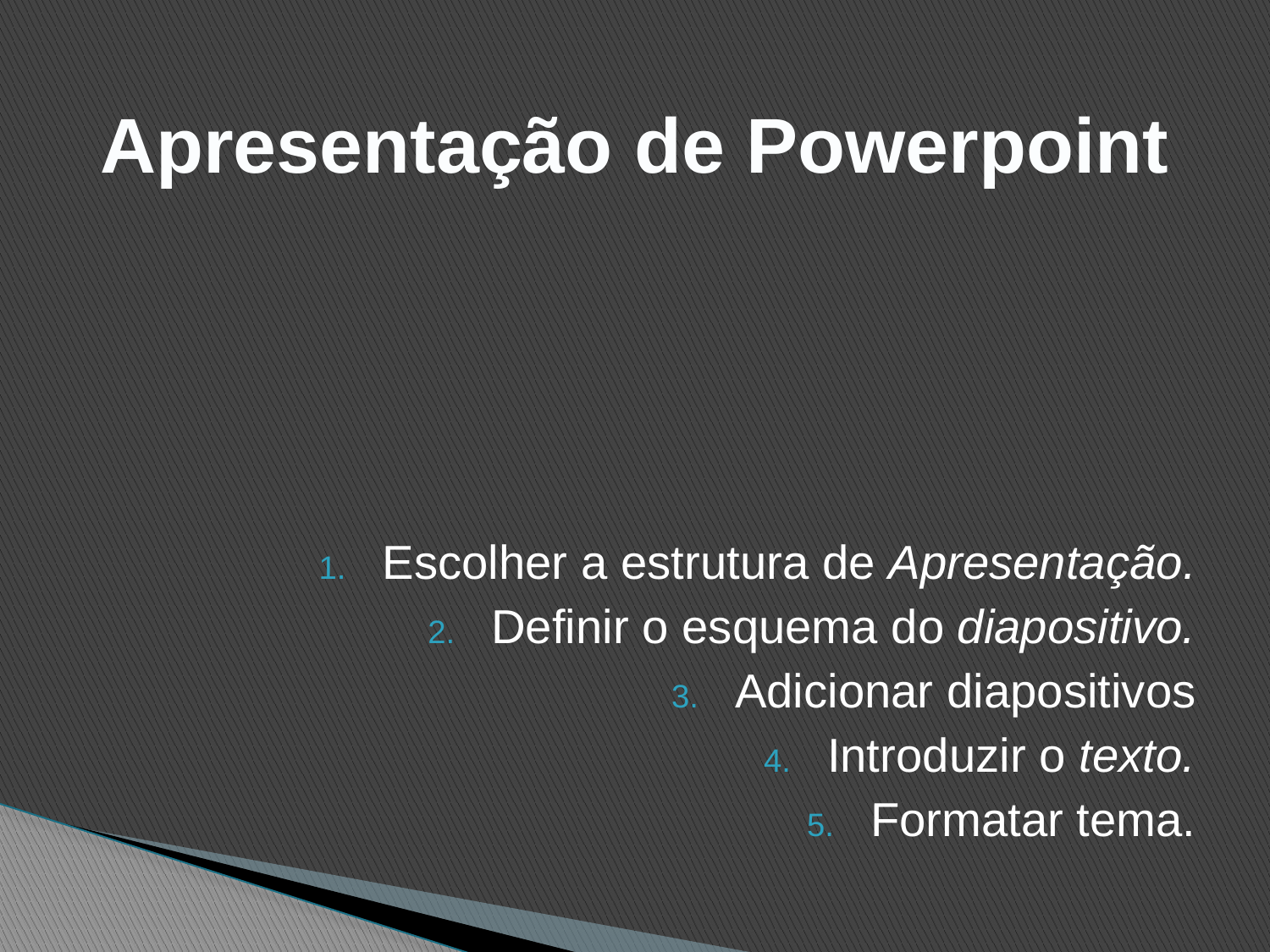

Apresentação de Powerpoint
Escolher a estrutura de Apresentação.
Definir o esquema do diapositivo.
Adicionar diapositivos
Introduzir o texto.
Formatar tema.